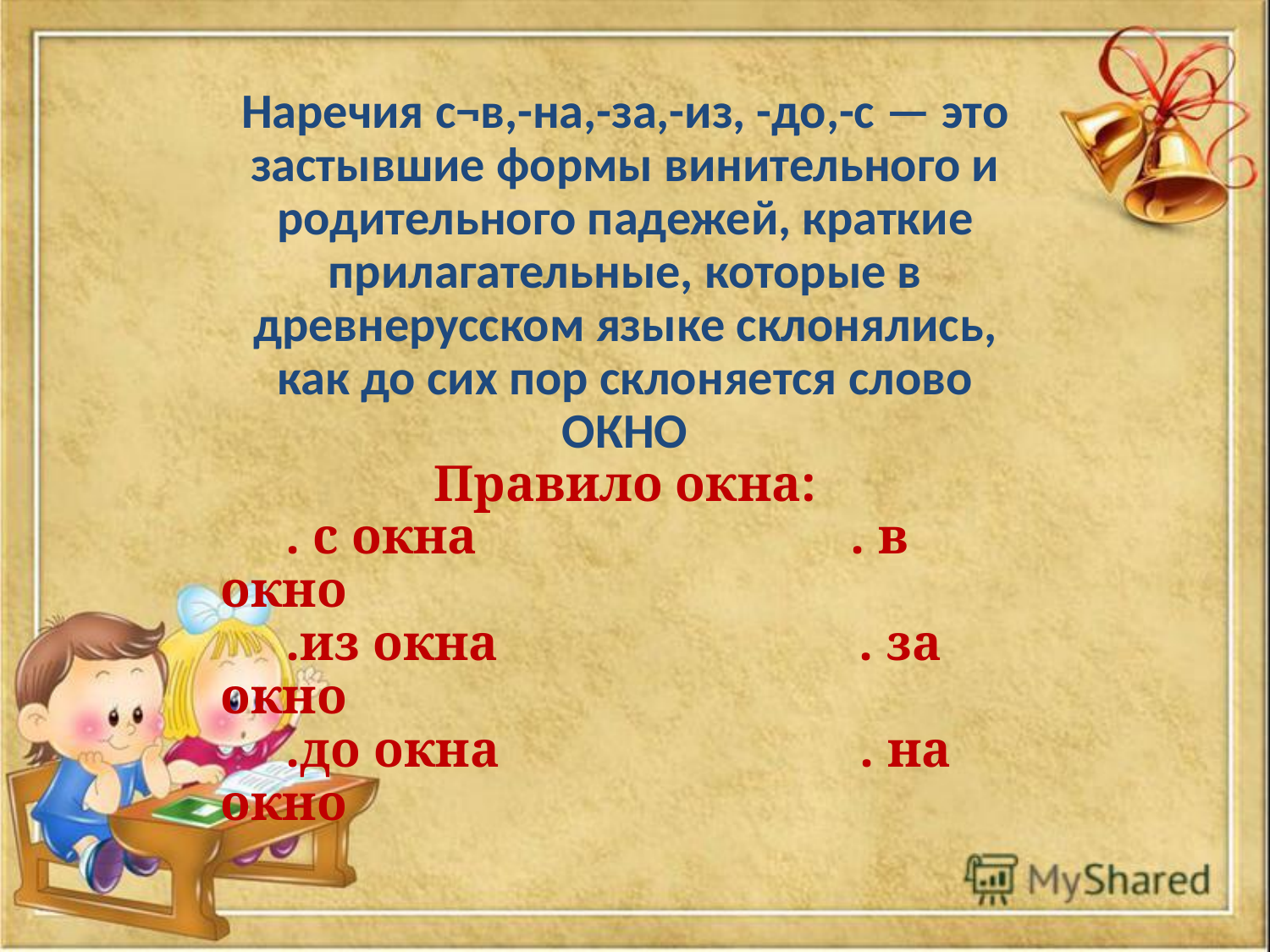

Наречия с¬в,-на,-за,-из, -до,-с — это застывшие формы винительного и родительного падежей, краткие прилагательные, которые в древнерусском языке склонялись, как до сих пор склоняется слово ОКНО
Правило окна:
     . с окна                             . в окно
     .из окна                            . за окно
     .до окна                            . на окно